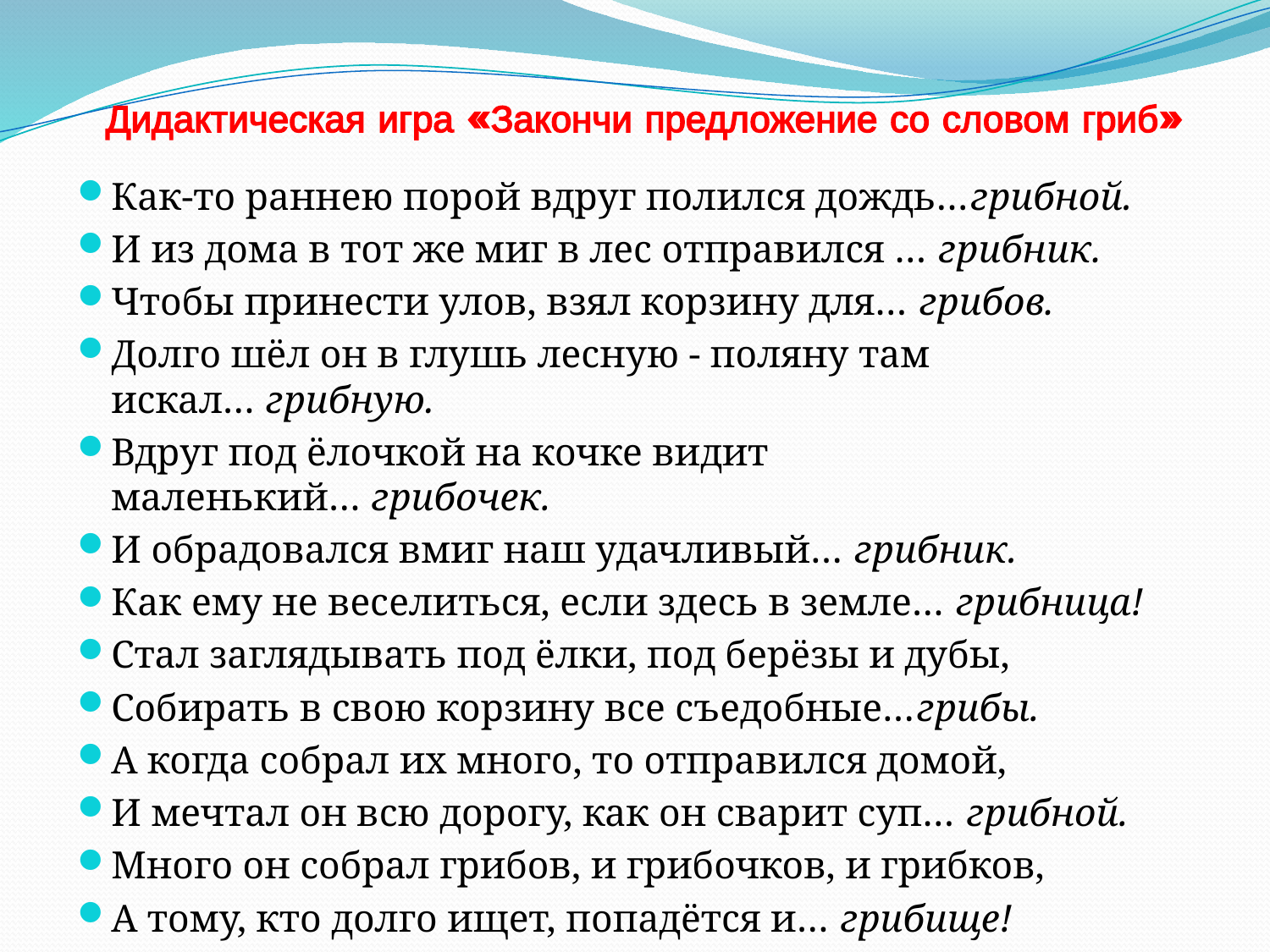

Дидактическая игра «Закончи предложение со словом гриб»

Как-то раннею порой вдруг полился дождь…грибной.
И из дома в тот же миг в лес отправился … грибник.
Чтобы принести улов, взял корзину для… грибов.
Долго шёл он в глушь лесную - поляну там искал… грибную.
Вдруг под ёлочкой на кочке видит маленький… грибочек.
И обрадовался вмиг наш удачливый… грибник.
Как ему не веселиться, если здесь в земле… грибница!
Стал заглядывать под ёлки, под берёзы и дубы,
Собирать в свою корзину все съедобные…грибы.
А когда собрал их много, то отправился домой,
И мечтал он всю дорогу, как он сварит суп… грибной.
Много он собрал грибов, и грибочков, и грибков,
А тому, кто долго ищет, попадётся и… грибище!